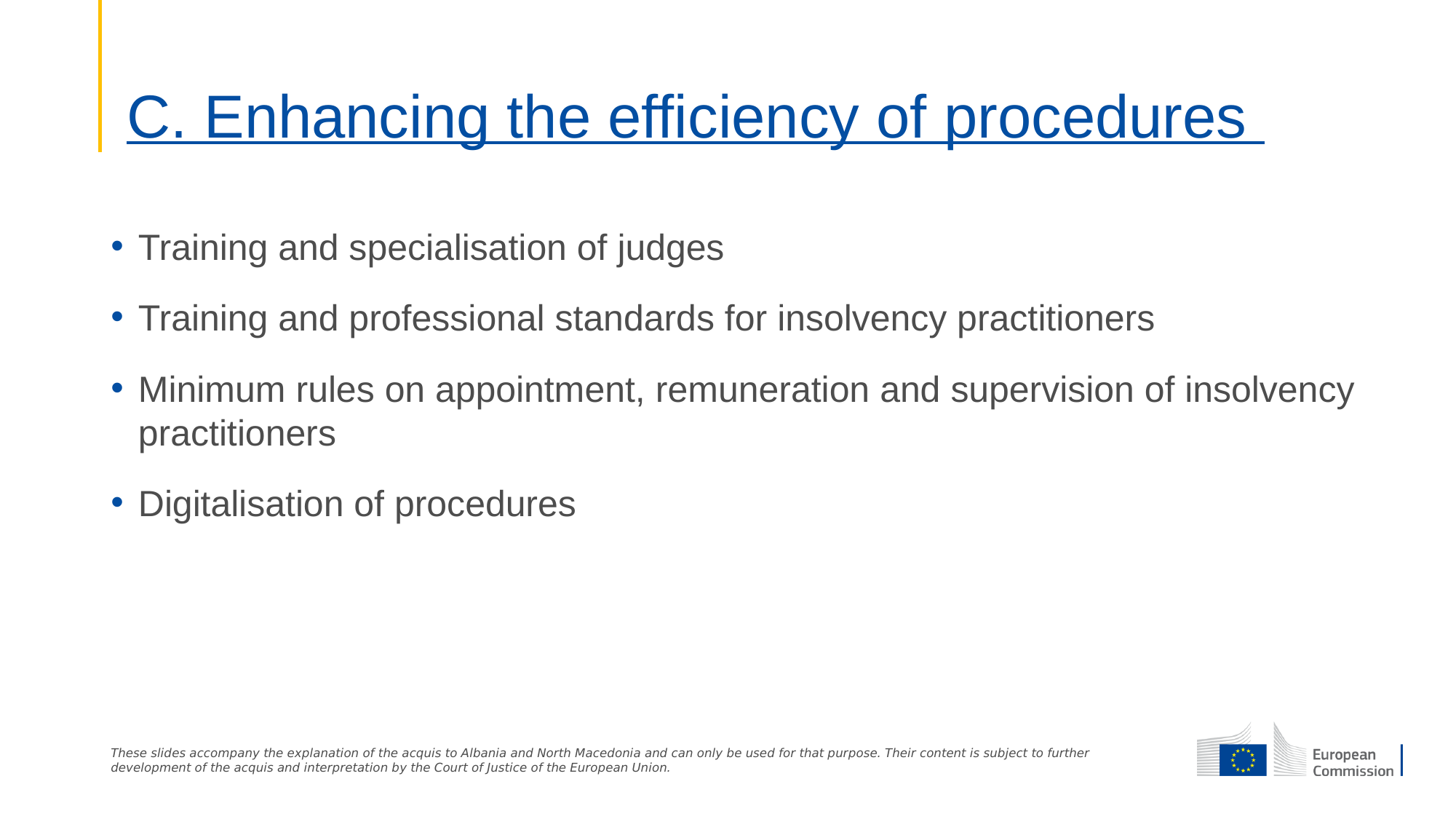

# C. Enhancing the efficiency of procedures
Training and specialisation of judges
Training and professional standards for insolvency practitioners
Minimum rules on appointment, remuneration and supervision of insolvency practitioners
Digitalisation of procedures